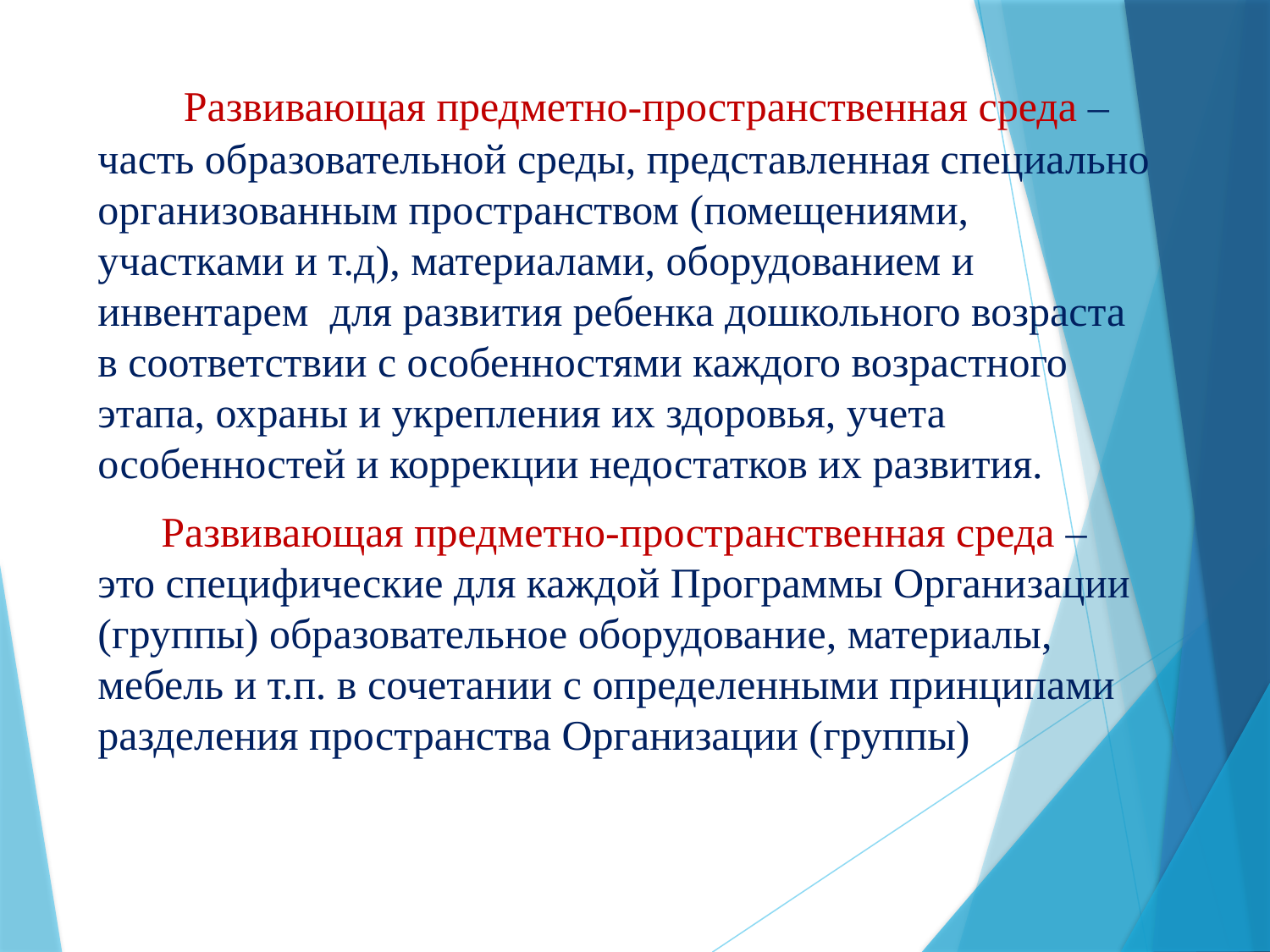

Развивающая предметно-пространственная среда –часть образовательной среды, представленная специально организованным пространством (помещениями, участками и т.д), материалами, оборудованием и инвентарем  для развития ребенка дошкольного возраста в соответствии с особенностями каждого возрастного этапа, охраны и укрепления их здоровья, учета особенностей и коррекции недостатков их развития.
      Развивающая предметно-пространственная среда – это специфические для каждой Программы Организации (группы) образовательное оборудование, материалы, мебель и т.п. в сочетании с определенными принципами разделения пространства Организации (группы)